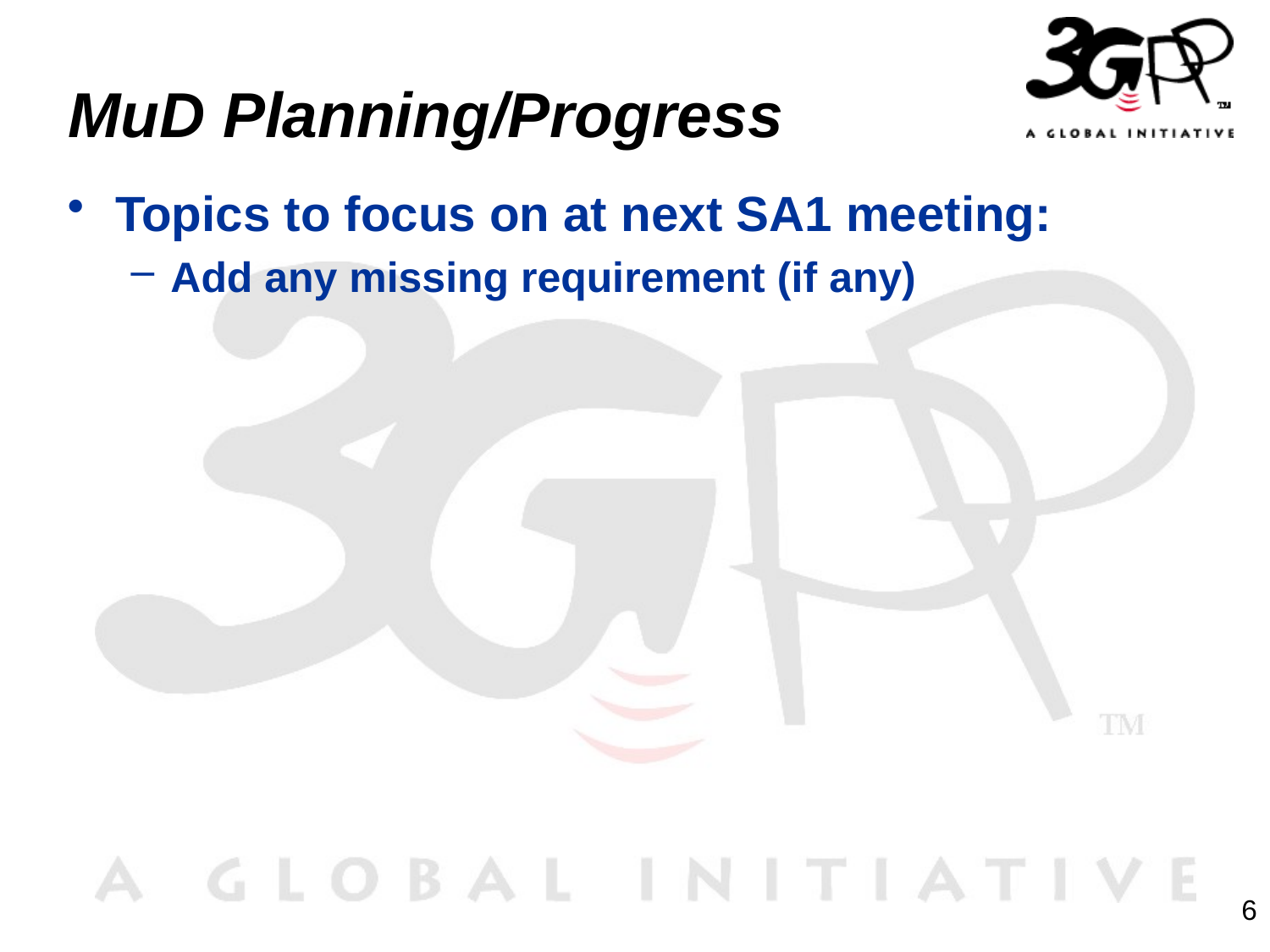

# MuD Planning/Progress
Topics to focus on at next SA1 meeting:
Add any missing requirement (if any)
6